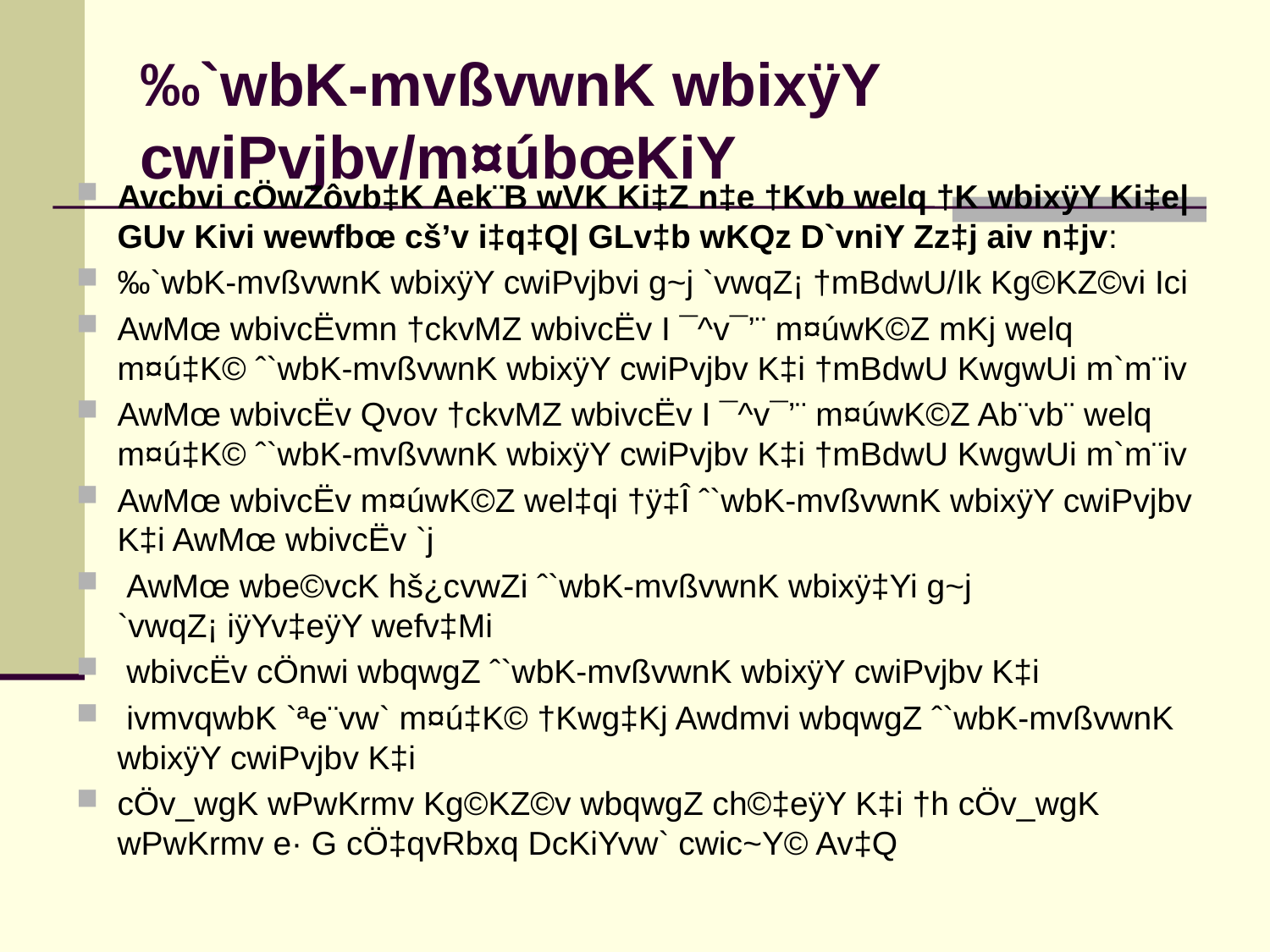

# ‰`wbK-mvßvwnK wbixÿY cwiPvjbv/m¤úbœKiY
Avcbvi cÖwZôvb‡K Aek¨B wVK Ki‡Z n‡e †Kvb welq †K wbixÿY Ki‡e| GUv Kivi wewfbœ cš’v i‡q‡Q| GLv‡b wKQz D`vniY Zz‡j aiv n‡jv:
‰`wbK-mvßvwnK wbixÿY cwiPvjbvi g~j `vwqZ¡ †mBdwU/Ik Kg©KZ©vi Ici
AwMœ wbivcËvmn †ckvMZ wbivcËv I ¯^v¯’¨ m¤úwK©Z mKj welq m¤ú‡K© ˆ`wbK-mvßvwnK wbixÿY cwiPvjbv K‡i †mBdwU KwgwUi m`m¨iv
AwMœ wbivcËv Qvov †ckvMZ wbivcËv I ¯^v¯’¨ m¤úwK©Z Ab¨vb¨ welq m¤ú‡K© ˆ`wbK-mvßvwnK wbixÿY cwiPvjbv K‡i †mBdwU KwgwUi m`m¨iv
AwMœ wbivcËv m¤úwK©Z wel‡qi †ÿ‡Î ˆ`wbK-mvßvwnK wbixÿY cwiPvjbv K‡i AwMœ wbivcËv `j
 AwMœ wbe©vcK hš¿cvwZi ˆ`wbK-mvßvwnK wbixÿ‡Yi g~j `vwqZ¡ iÿYv‡eÿY wefv‡Mi
 wbivcËv cÖnwi wbqwgZ ˆ`wbK-mvßvwnK wbixÿY cwiPvjbv K‡i
 ivmvqwbK `ªe¨vw` m¤ú‡K© †Kwg‡Kj Awdmvi wbqwgZ ˆ`wbK-mvßvwnK wbixÿY cwiPvjbv K‡i
cÖv_wgK wPwKrmv Kg©KZ©v wbqwgZ ch©‡eÿY K‡i †h cÖv_wgK wPwKrmv e· G cÖ‡qvRbxq DcKiYvw` cwic~Y© Av‡Q